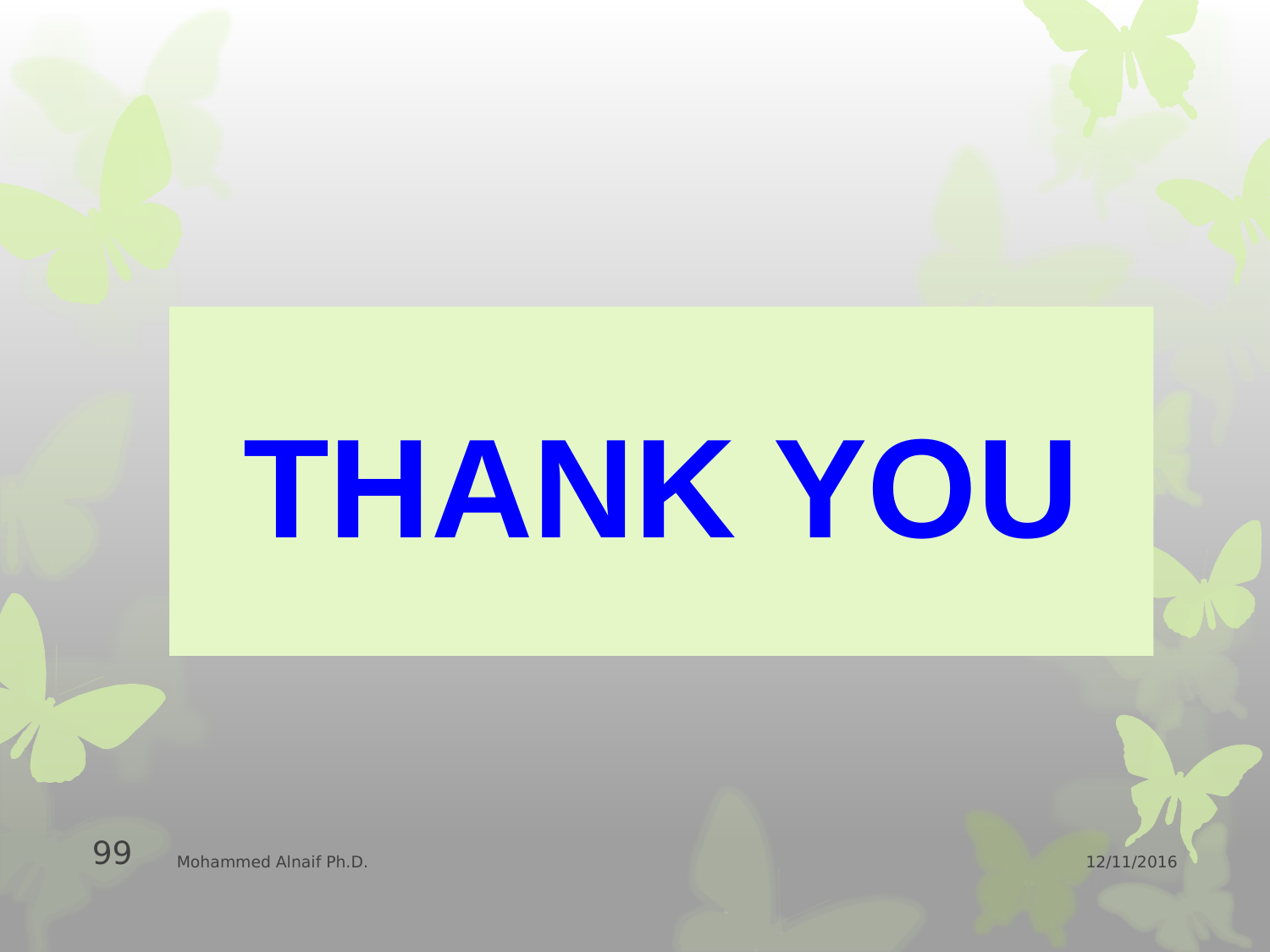

# THANK YOU
99
Mohammed Alnaif Ph.D.
12/11/2016